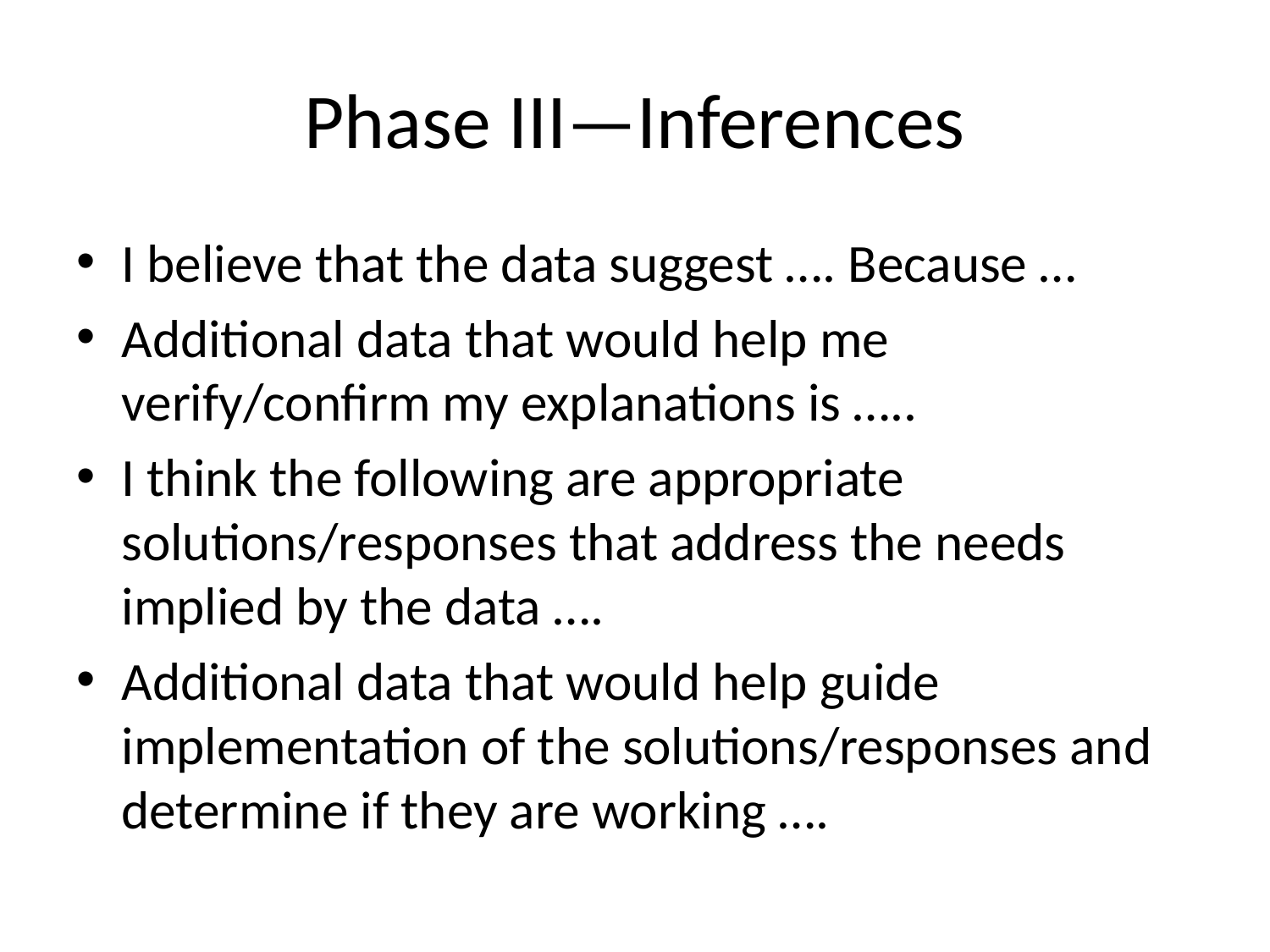

# Phase III—Inferences
I believe that the data suggest …. Because …
Additional data that would help me verify/confirm my explanations is …..
I think the following are appropriate solutions/responses that address the needs implied by the data ….
Additional data that would help guide implementation of the solutions/responses and determine if they are working ….